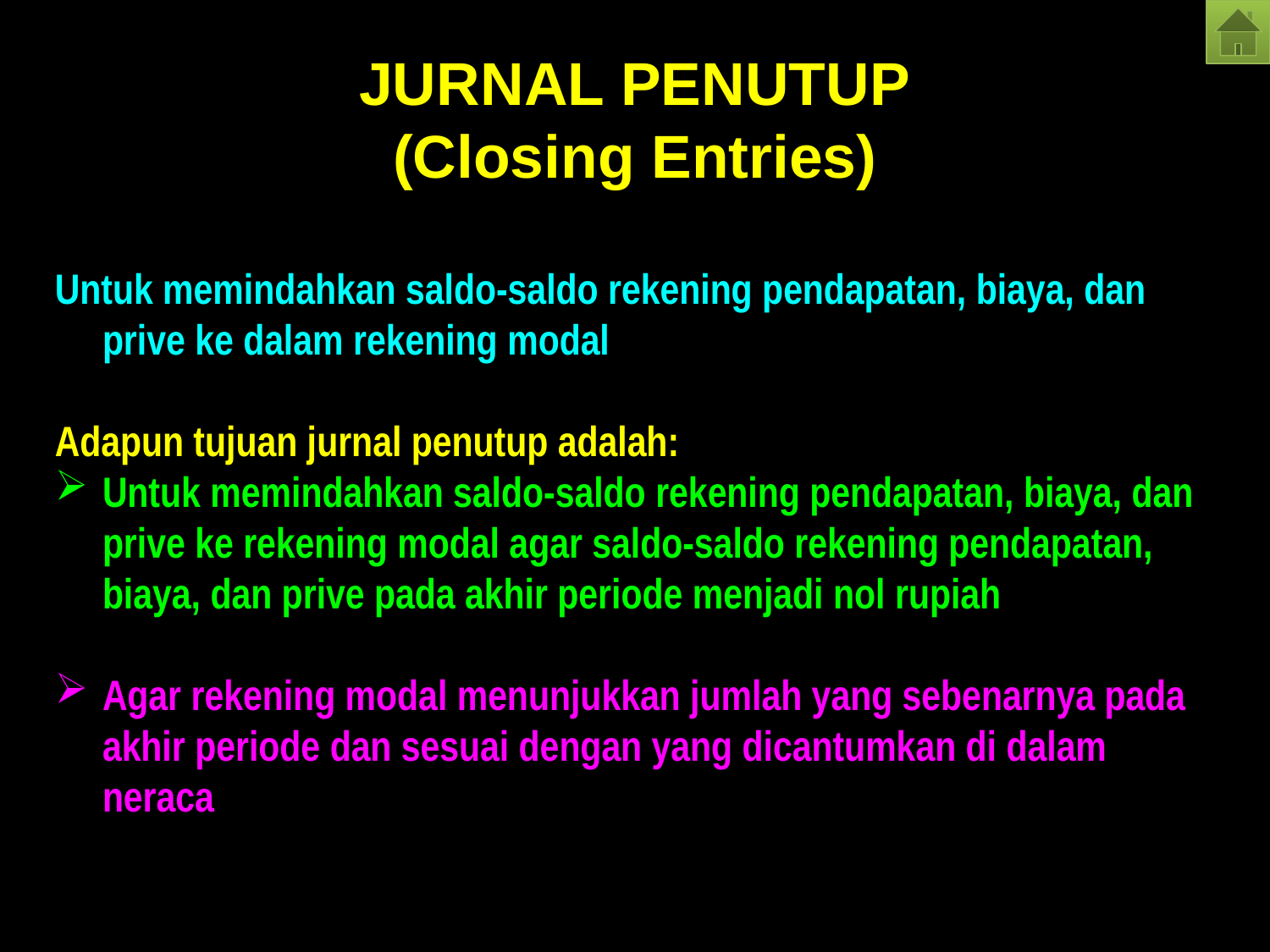

# JURNAL PENUTUP (Closing Entries)
Untuk memindahkan saldo-saldo rekening pendapatan, biaya, dan prive ke dalam rekening modal

Adapun tujuan jurnal penutup adalah:
Untuk memindahkan saldo-saldo rekening pendapatan, biaya, dan prive ke rekening modal agar saldo-saldo rekening pendapatan, biaya, dan prive pada akhir periode menjadi nol rupiah

Agar rekening modal menunjukkan jumlah yang sebenarnya pada akhir periode dan sesuai dengan yang dicantumkan di dalam neraca